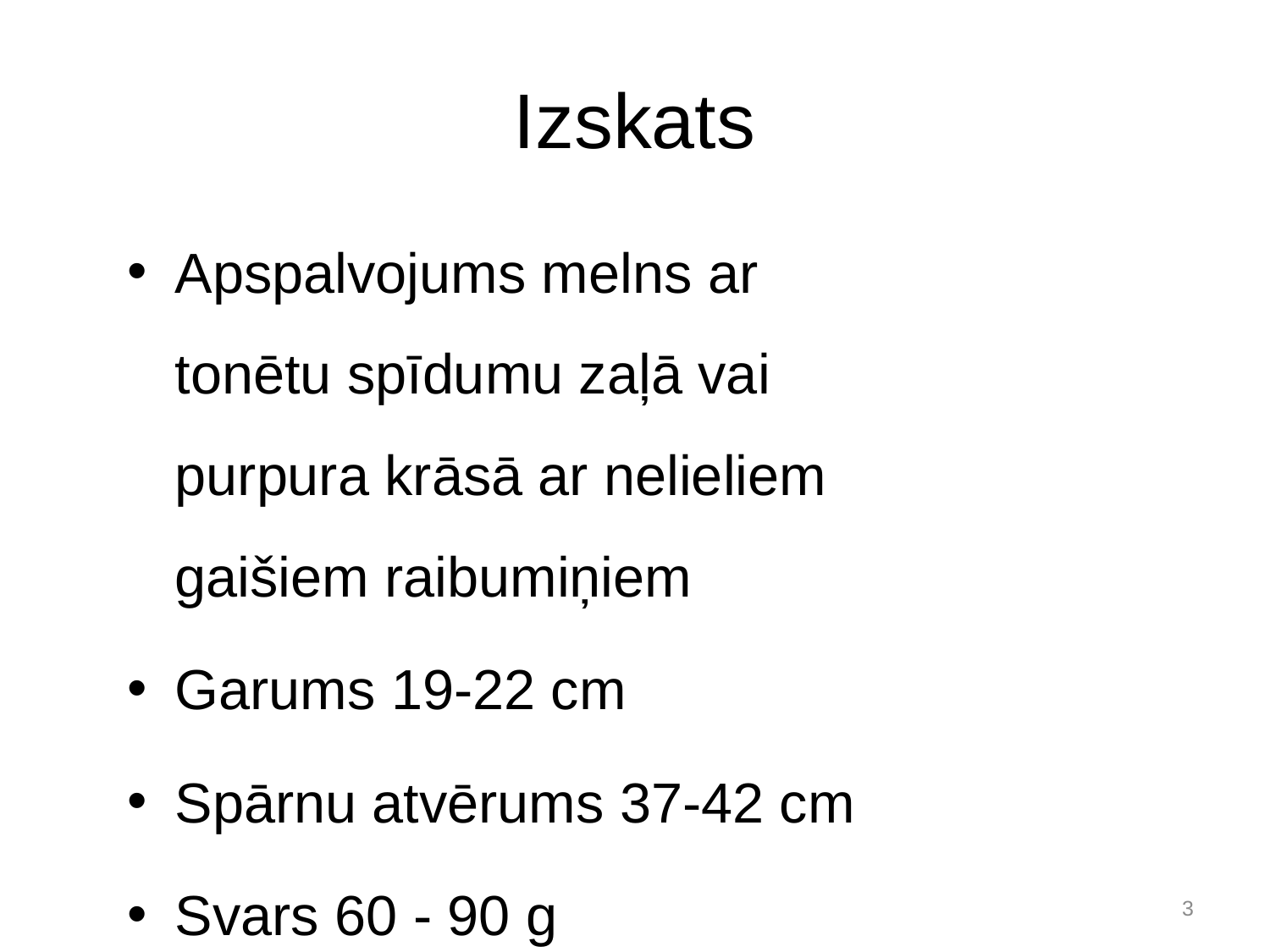

# Izskats
Apspalvojums melns ar tonētu spīdumu zaļā vai purpura krāsā ar nelieliem gaišiem raibumiņiem
Garums 19-22 cm
Spārnu atvērums 37-42 cm
Svars 60 - 90 g
3